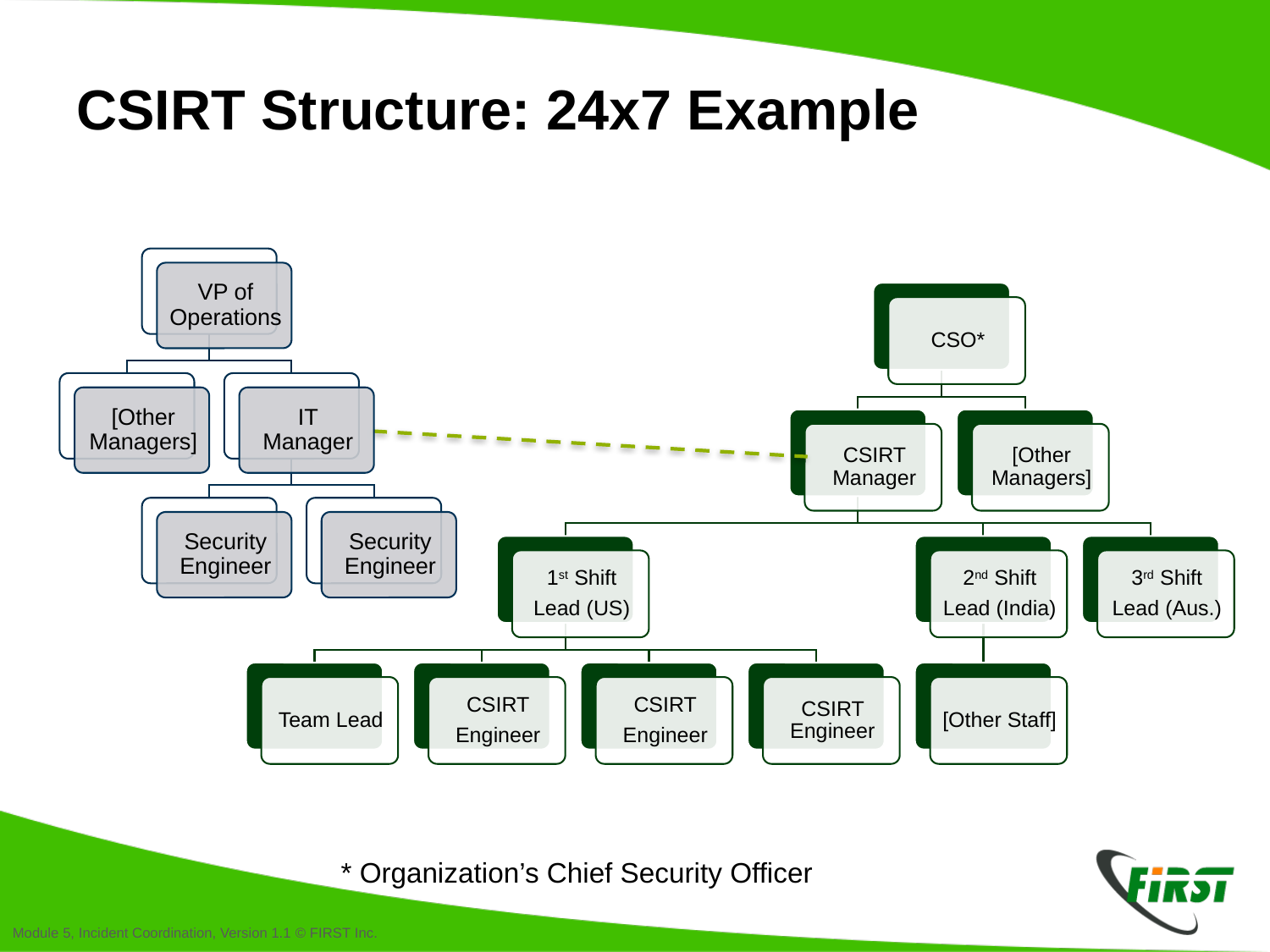

# CSIRT Structure: 24x7 Example
CSO*
CSIRT Manager
1st Shift
Lead (US)
Team Lead
CSIRT
Engineer
CSIRT
Engineer
CSIRT Engineer
2nd Shift
Lead (India)
[Other Staff]
3rd Shift
Lead (Aus.)
[Other Managers]
VP of Operations
[Other Managers]
IT Manager
Security Engineer
Security Engineer
* Organization’s Chief Security Officer